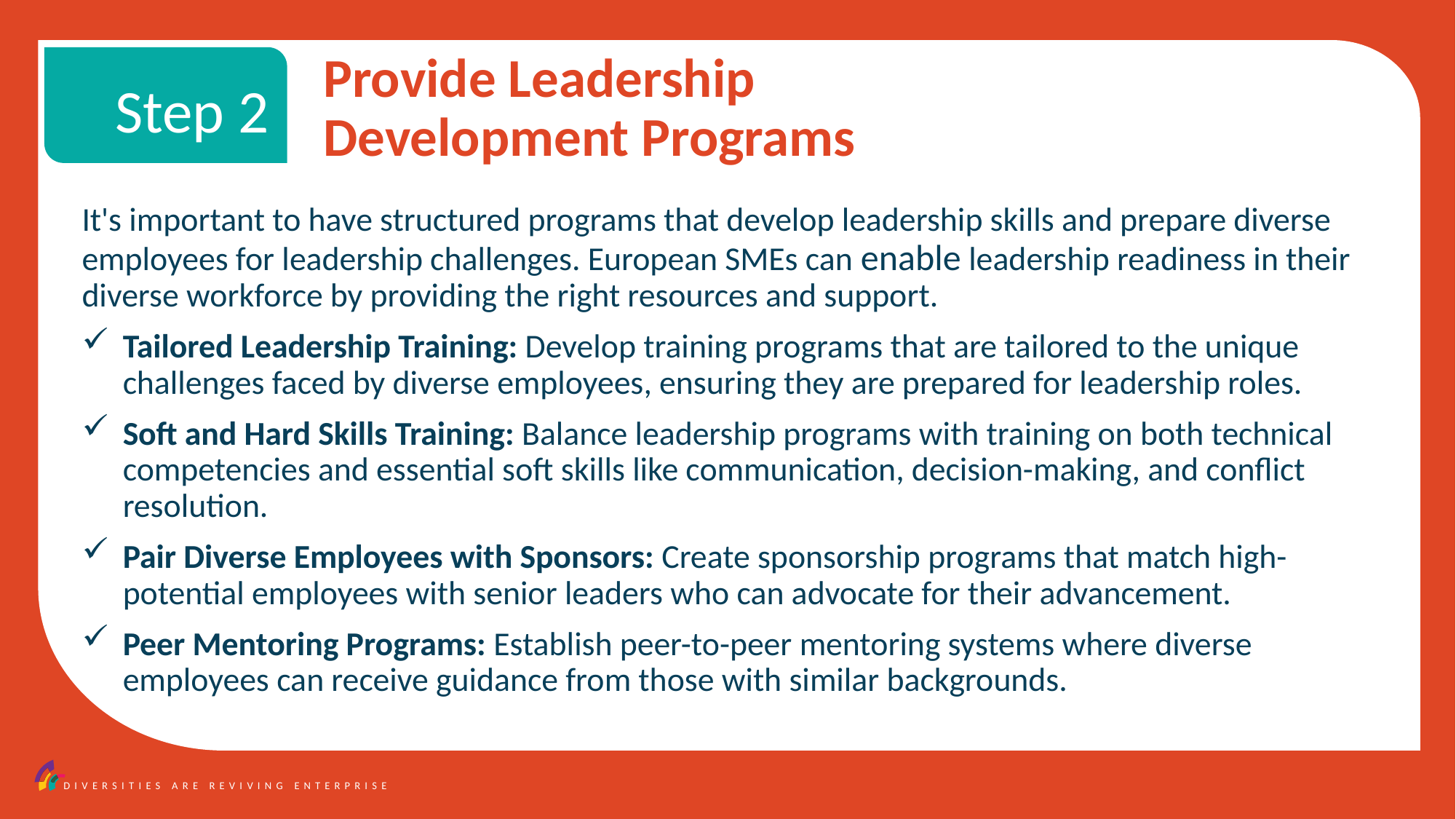

Step 2
Provide Leadership Development Programs
It's important to have structured programs that develop leadership skills and prepare diverse employees for leadership challenges. European SMEs can enable leadership readiness in their diverse workforce by providing the right resources and support.
Tailored Leadership Training: Develop training programs that are tailored to the unique challenges faced by diverse employees, ensuring they are prepared for leadership roles.
Soft and Hard Skills Training: Balance leadership programs with training on both technical competencies and essential soft skills like communication, decision-making, and conflict resolution.
Pair Diverse Employees with Sponsors: Create sponsorship programs that match high-potential employees with senior leaders who can advocate for their advancement.
Peer Mentoring Programs: Establish peer-to-peer mentoring systems where diverse employees can receive guidance from those with similar backgrounds.